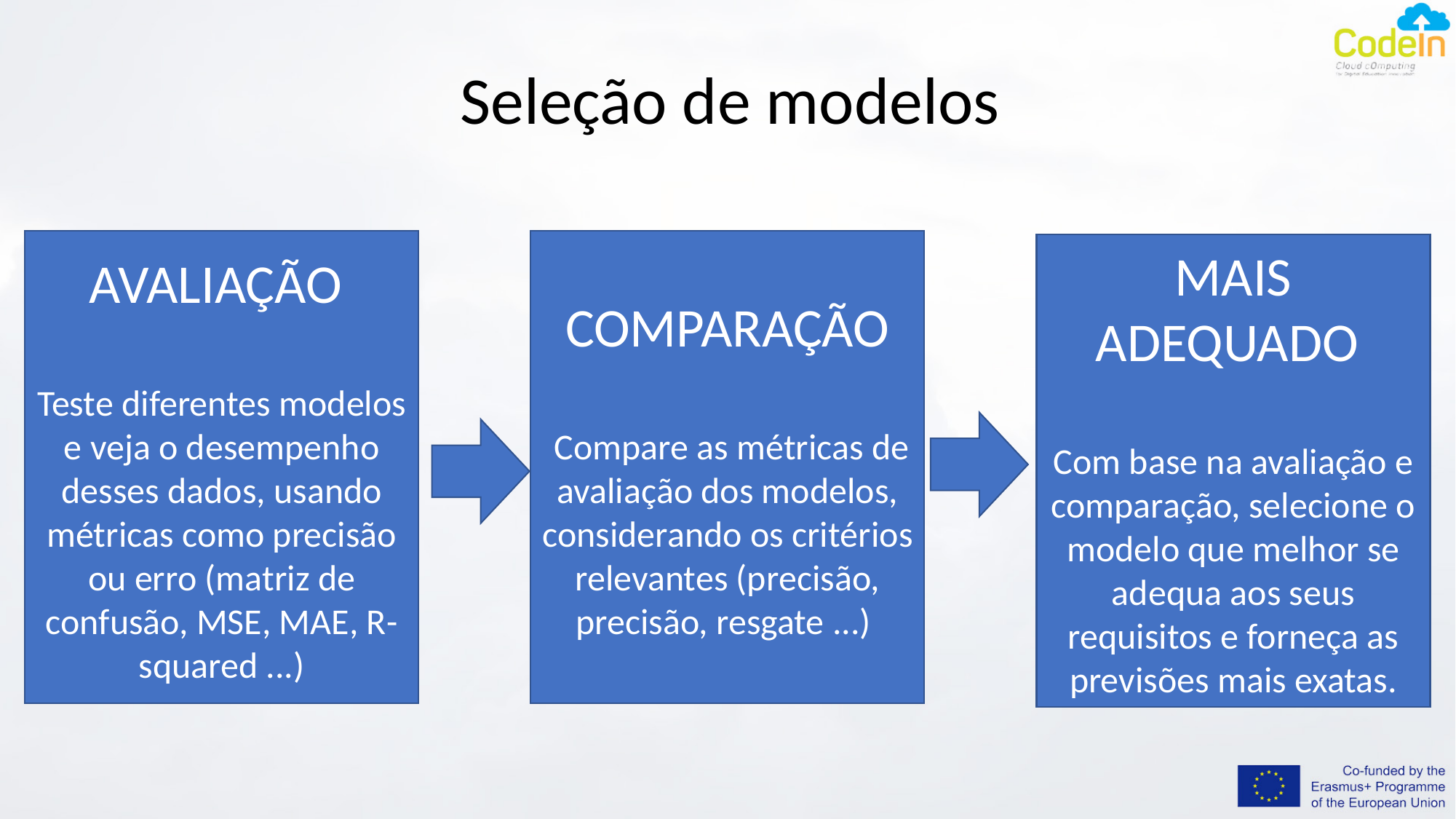

# Seleção de modelos
AVALIAÇÃO

Teste diferentes modelos e veja o desempenho desses dados, usando métricas como precisão ou erro (matriz de confusão, MSE, MAE, R-squared ...)
COMPARAÇÃO

 Compare as métricas de avaliação dos modelos, considerando os critérios relevantes (precisão, precisão, resgate ...)
MAIS ADEQUADO

Com base na avaliação e comparação, selecione o modelo que melhor se adequa aos seus requisitos e forneça as previsões mais exatas.